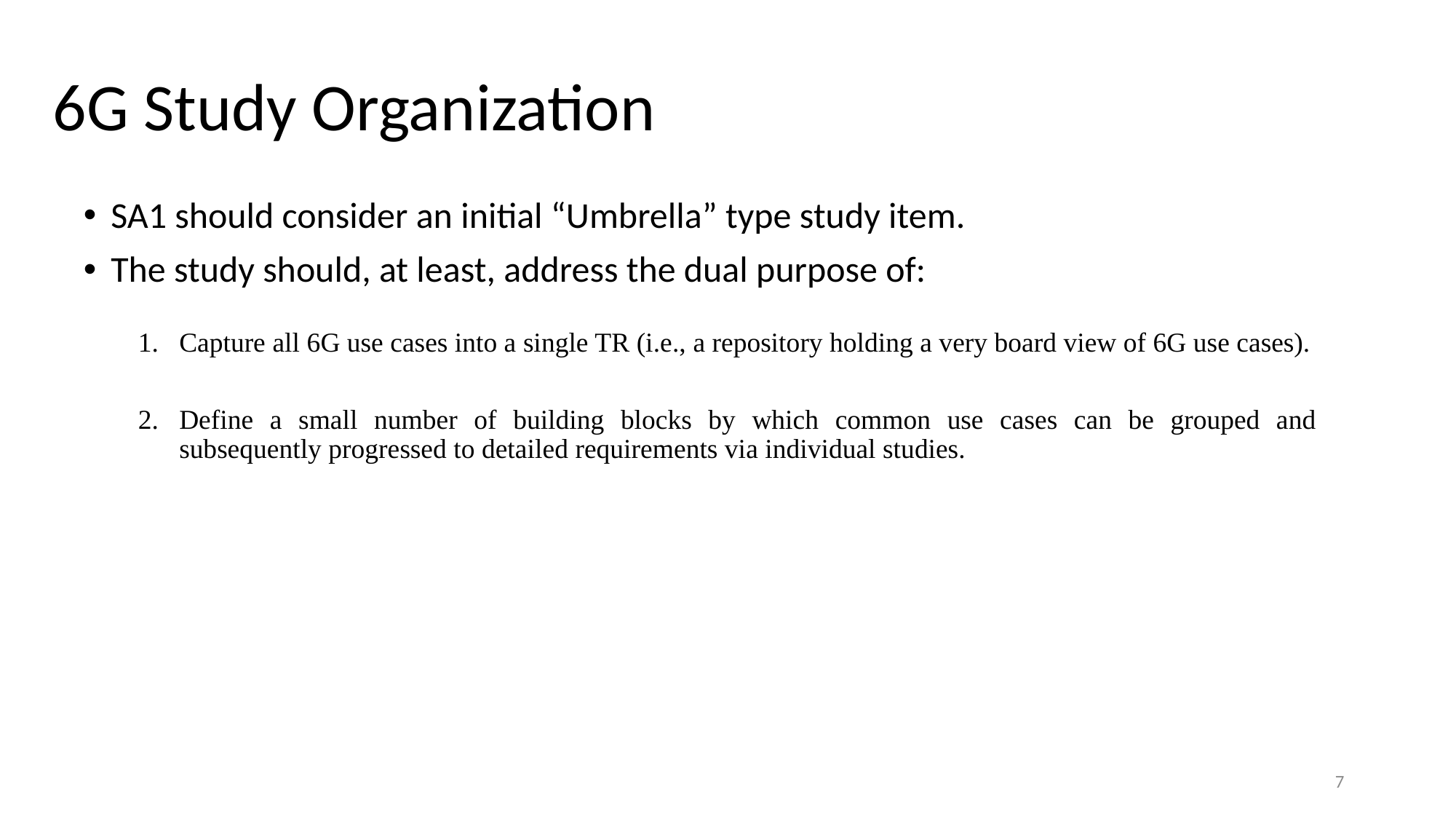

# 6G Study Organization
SA1 should consider an initial “Umbrella” type study item.
The study should, at least, address the dual purpose of:

Capture all 6G use cases into a single TR (i.e., a repository holding a very board view of 6G use cases).

Define a small number of building blocks by which common use cases can be grouped and subsequently progressed to detailed requirements via individual studies.

7